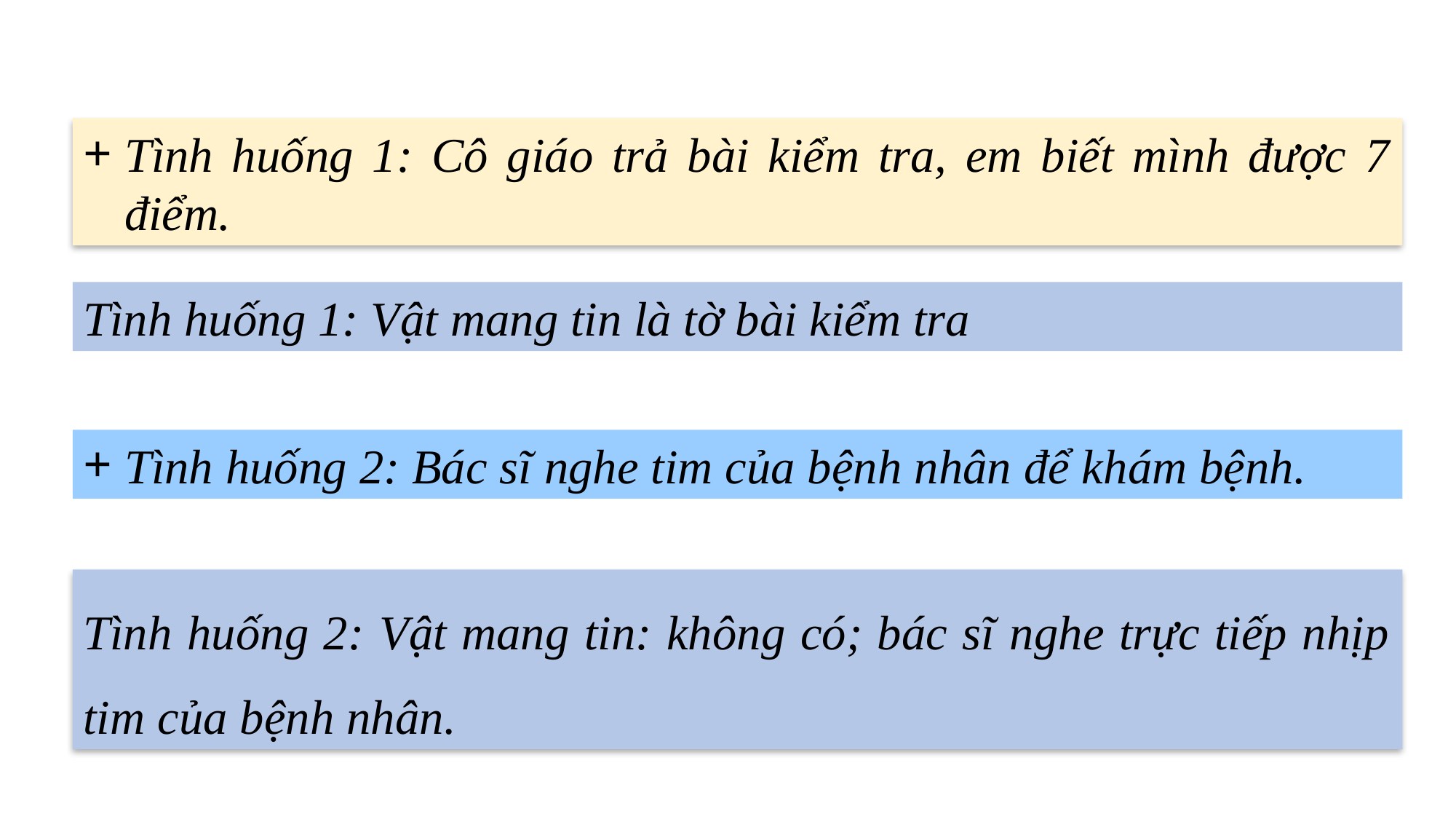

Tình huống 1: Cô giáo trả bài kiểm tra, em biết mình được 7 điểm.
Tình huống 1: Vật mang tin là tờ bài kiểm tra
Tình huống 2: Bác sĩ nghe tim của bệnh nhân để khám bệnh.
Tình huống 2: Vật mang tin: không có; bác sĩ nghe trực tiếp nhịp tim của bệnh nhân.